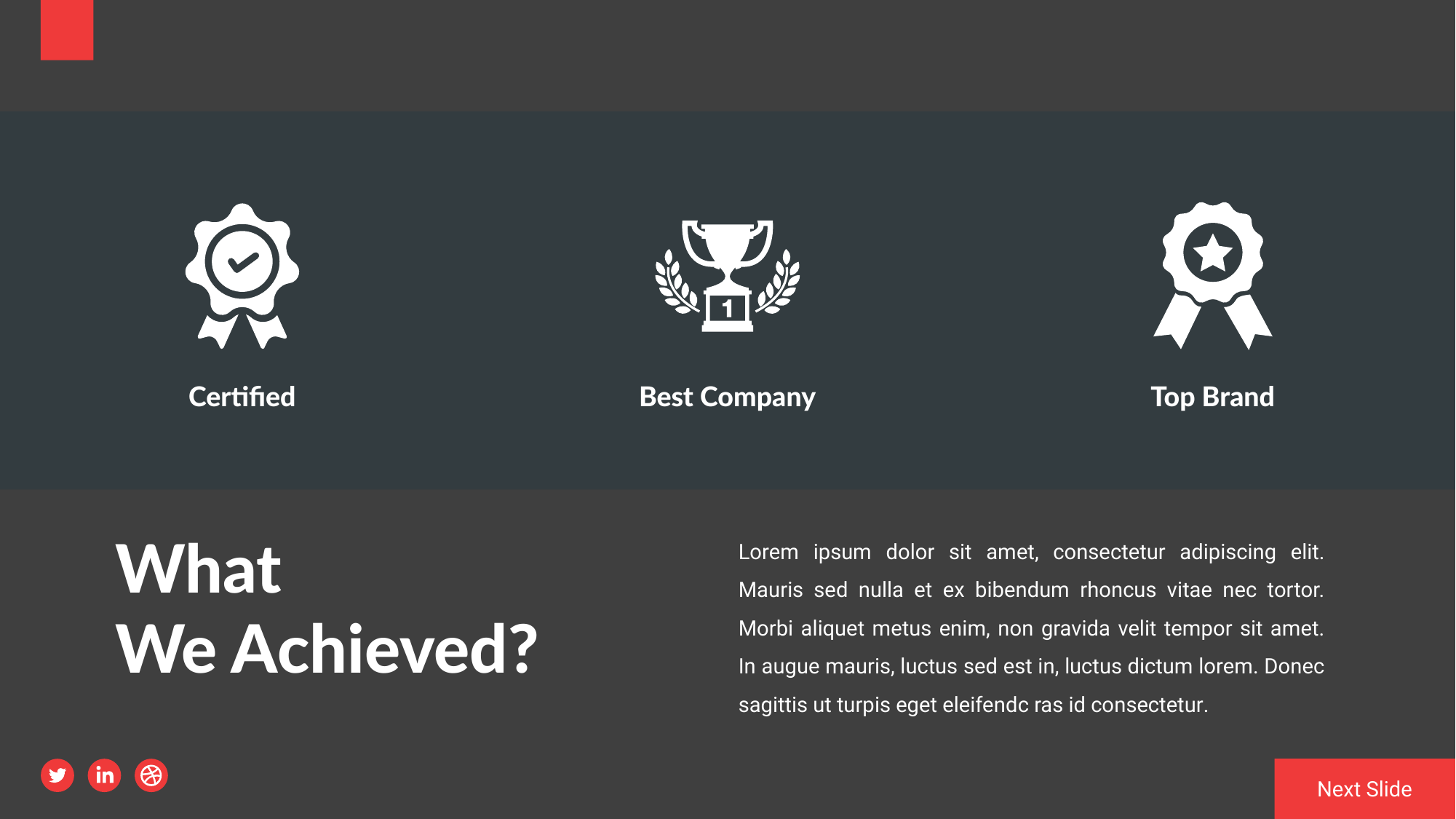

10

Certified
Best Company
Top Brand
What
We Achieved?
Lorem ipsum dolor sit amet, consectetur adipiscing elit. Mauris sed nulla et ex bibendum rhoncus vitae nec tortor. Morbi aliquet metus enim, non gravida velit tempor sit amet. In augue mauris, luctus sed est in, luctus dictum lorem. Donec sagittis ut turpis eget eleifendc ras id consectetur.

Next Slide